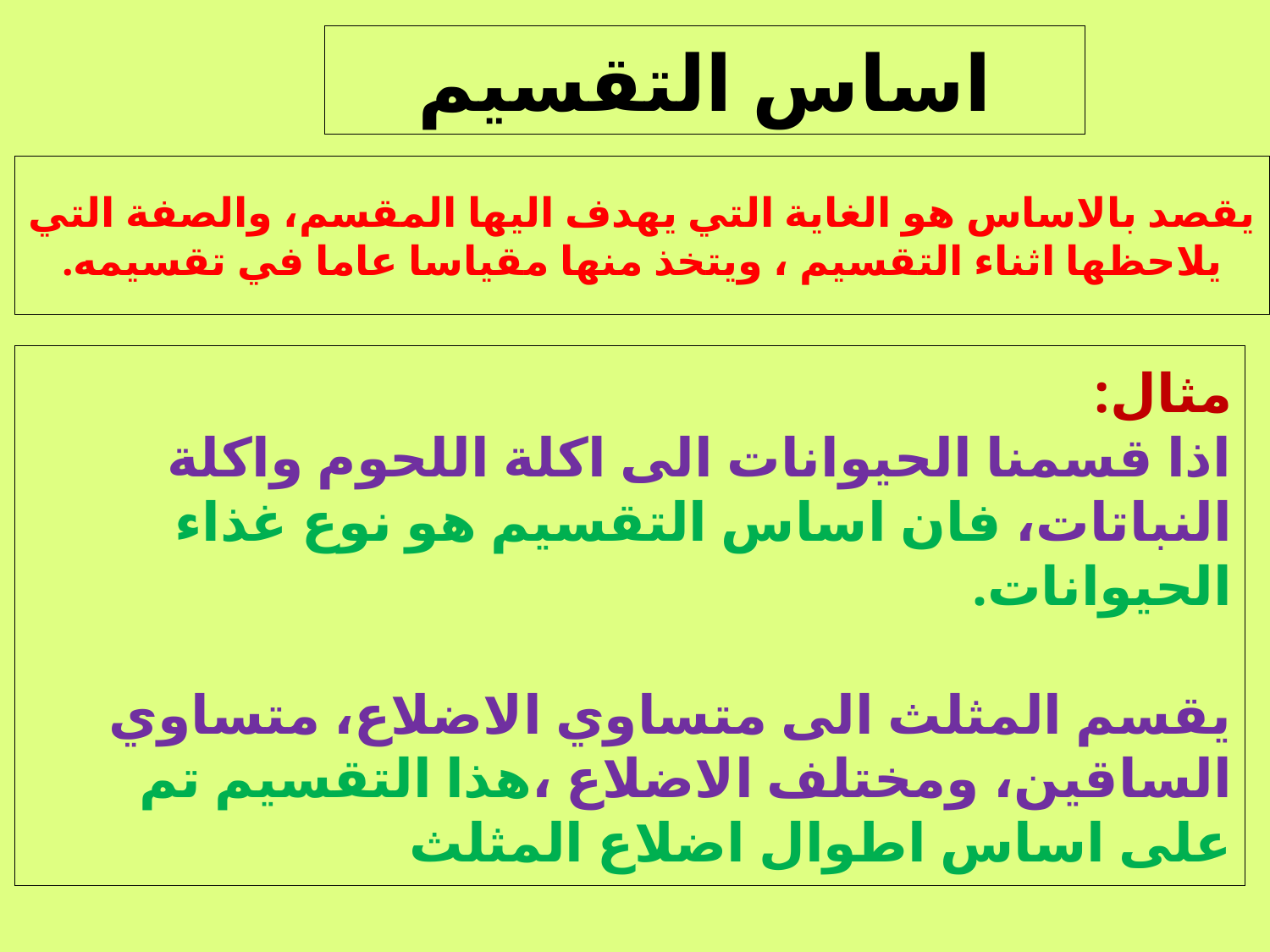

# اساس التقسيم
يقصد بالاساس هو الغاية التي يهدف اليها المقسم، والصفة التي يلاحظها اثناء التقسيم ، ويتخذ منها مقياسا عاما في تقسيمه.
مثال:
اذا قسمنا الحيوانات الى اكلة اللحوم واكلة النباتات، فان اساس التقسيم هو نوع غذاء الحيوانات.

يقسم المثلث الى متساوي الاضلاع، متساوي الساقين، ومختلف الاضلاع ،هذا التقسيم تم على اساس اطوال اضلاع المثلث